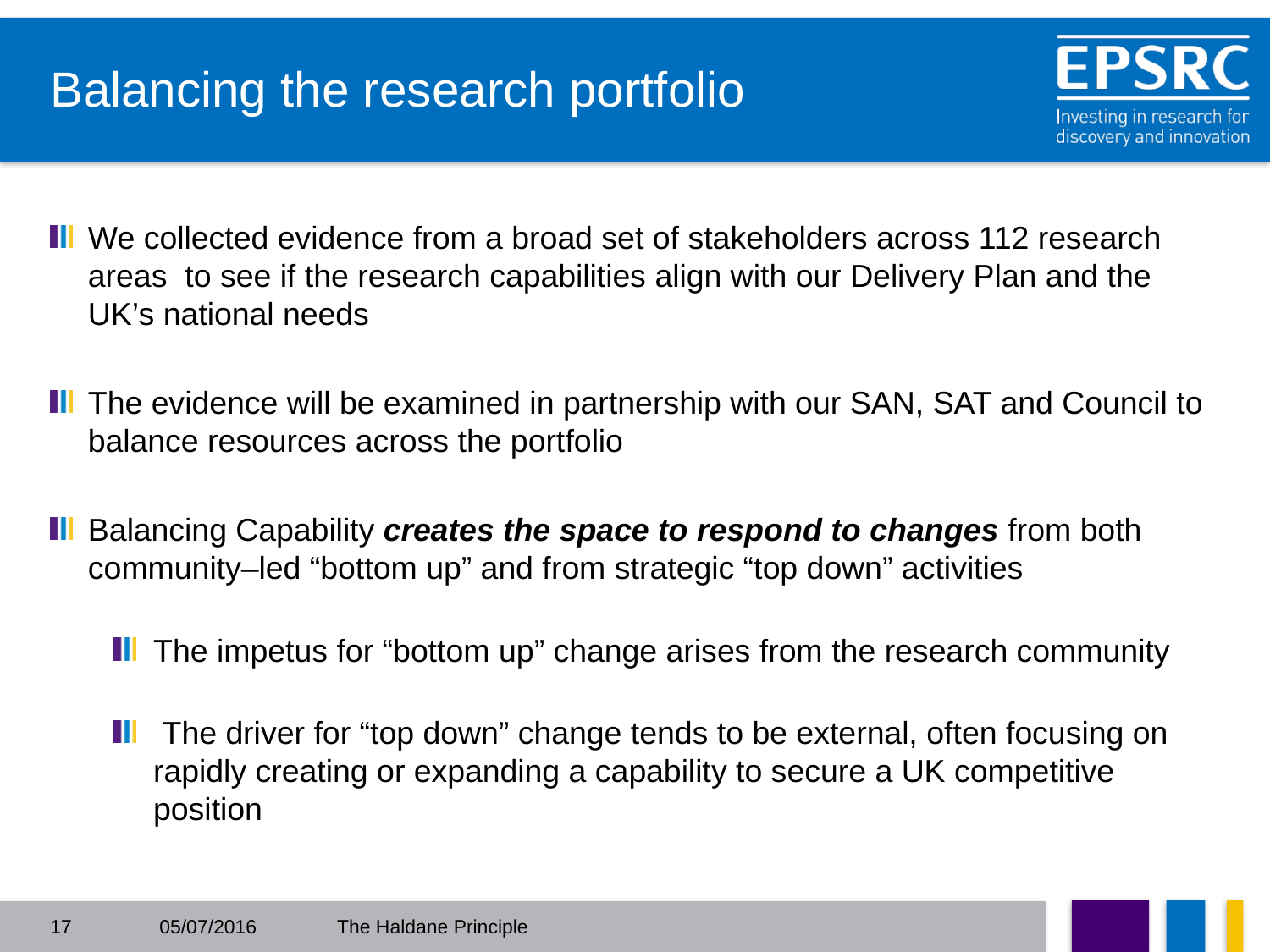

# Balancing the research portfolio
We collected evidence from a broad set of stakeholders across 112 research areas  to see if the research capabilities align with our Delivery Plan and the UK’s national needs

The evidence will be examined in partnership with our SAN, SAT and Council to balance resources across the portfolio

Balancing Capability creates the space to respond to changes from both community–led “bottom up” and from strategic “top down” activities
The impetus for “bottom up” change arises from the research community
 The driver for “top down” change tends to be external, often focusing on rapidly creating or expanding a capability to secure a UK competitive position
17
05/07/2016
The Haldane Principle